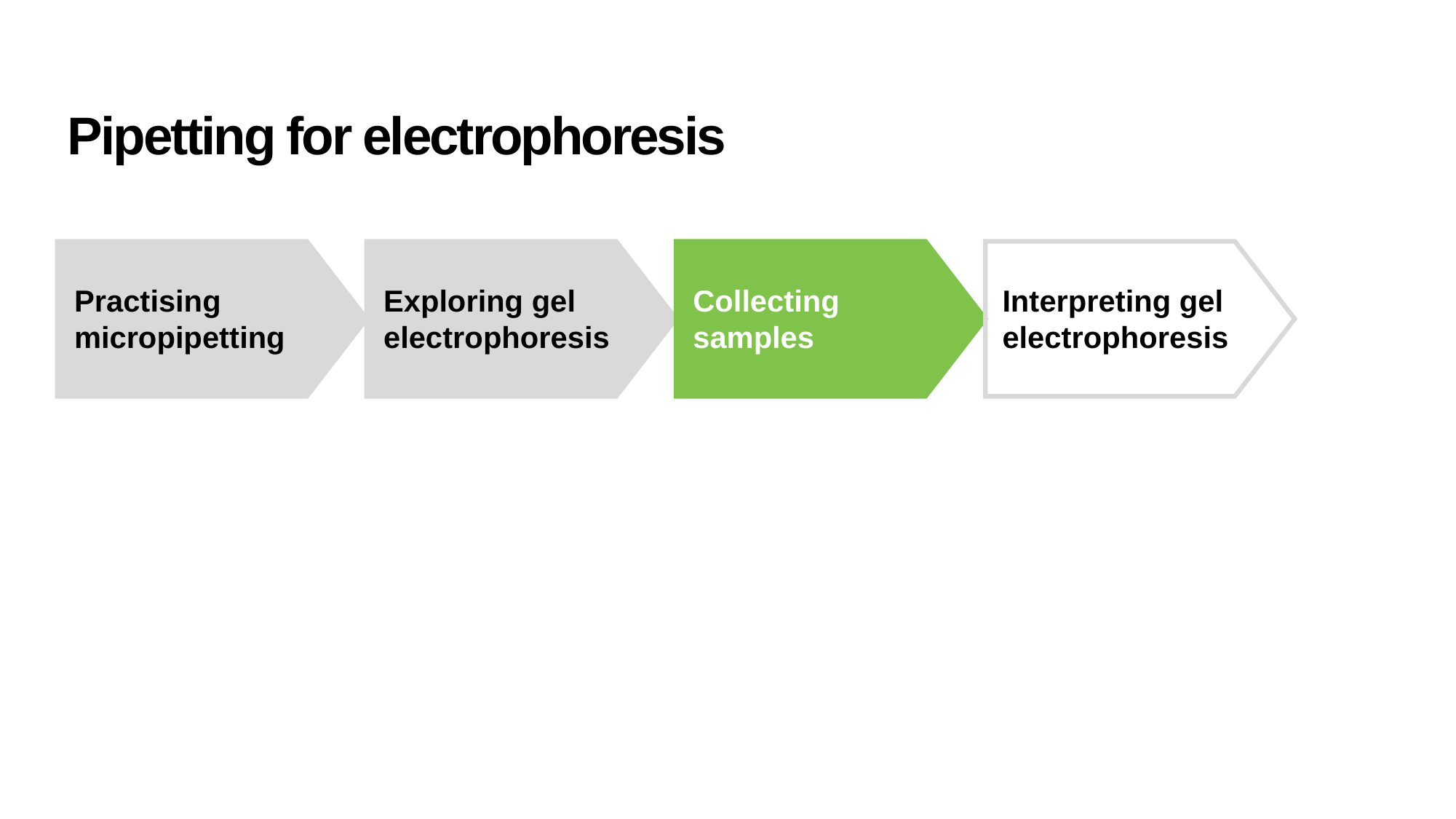

# Pipetting for electrophoresis

Practising micropipetting
Exploring gel electrophoresis
Collecting samples
Interpreting gel electrophoresis